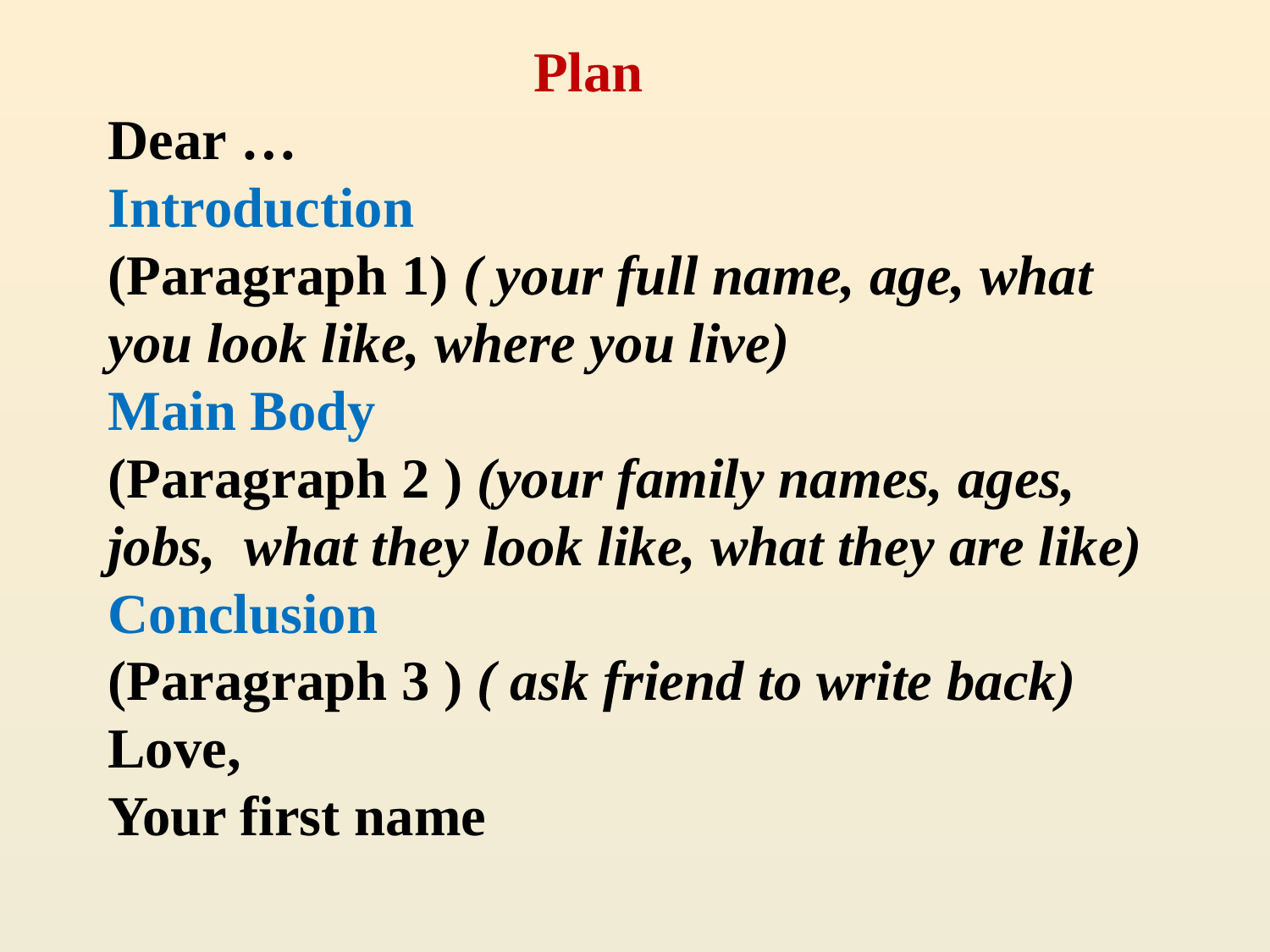

# Plan Dear … Introduction (Paragraph 1) ( your full name, age, what you look like, where you live) Main Body (Paragraph 2 ) (your family names, ages, jobs,  what they look like, what they are like) Conclusion (Paragraph 3 ) ( ask friend to write back) Love, Your first name